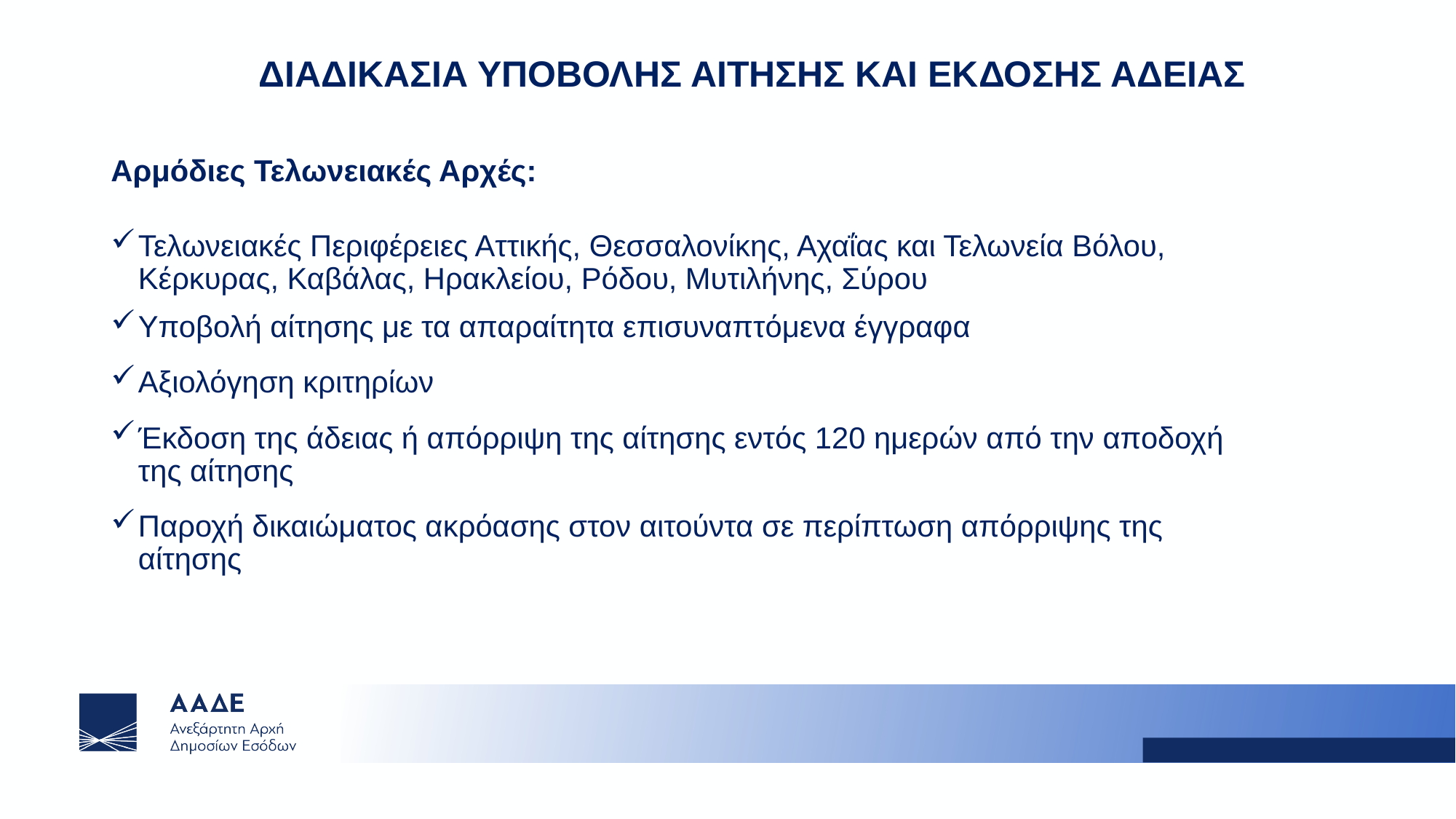

# ΔΙΑΔΙΚΑΣΙΑ ΥΠΟΒΟΛΗΣ ΑΙΤΗΣΗΣ ΚΑΙ ΕΚΔΟΣΗΣ ΑΔΕΙΑΣ
Αρμόδιες Τελωνειακές Αρχές:
Τελωνειακές Περιφέρειες Αττικής, Θεσσαλονίκης, Αχαΐας και Τελωνεία Βόλου, Κέρκυρας, Καβάλας, Ηρακλείου, Ρόδου, Μυτιλήνης, Σύρου
Υποβολή αίτησης με τα απαραίτητα επισυναπτόμενα έγγραφα
Αξιολόγηση κριτηρίων
Έκδοση της άδειας ή απόρριψη της αίτησης εντός 120 ημερών από την αποδοχή της αίτησης
Παροχή δικαιώματος ακρόασης στον αιτούντα σε περίπτωση απόρριψης της αίτησης